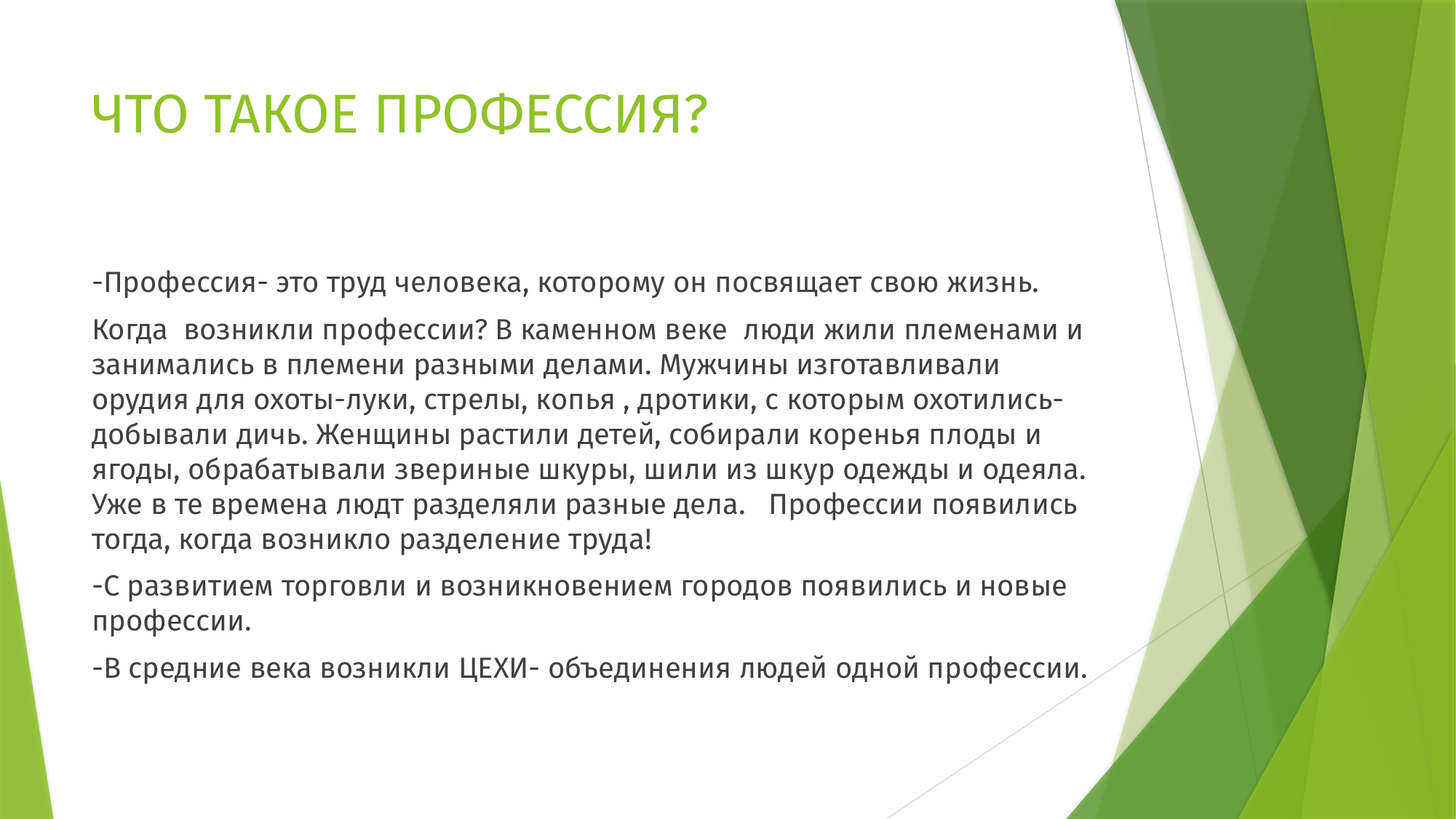

# ЧТО ТАКОЕ ПРОФЕССИЯ?
-Профессия- это труд человека, которому он посвящает свою жизнь.
Когда  возникли профессии? В каменном веке  люди жили племенами и занимались в племени разными делами. Мужчины изготавливали орудия для охоты-луки, стрелы, копья , дротики, с которым охотились-добывали дичь. Женщины растили детей, собирали коренья плоды и ягоды, обрабатывали звериные шкуры, шили из шкур одежды и одеяла. Уже в те времена людт разделяли разные дела.   Профессии появились тогда, когда возникло разделение труда!
-С развитием торговли и возникновением городов появились и новые профессии.
-В средние века возникли ЦЕХИ- объединения людей одной профессии.